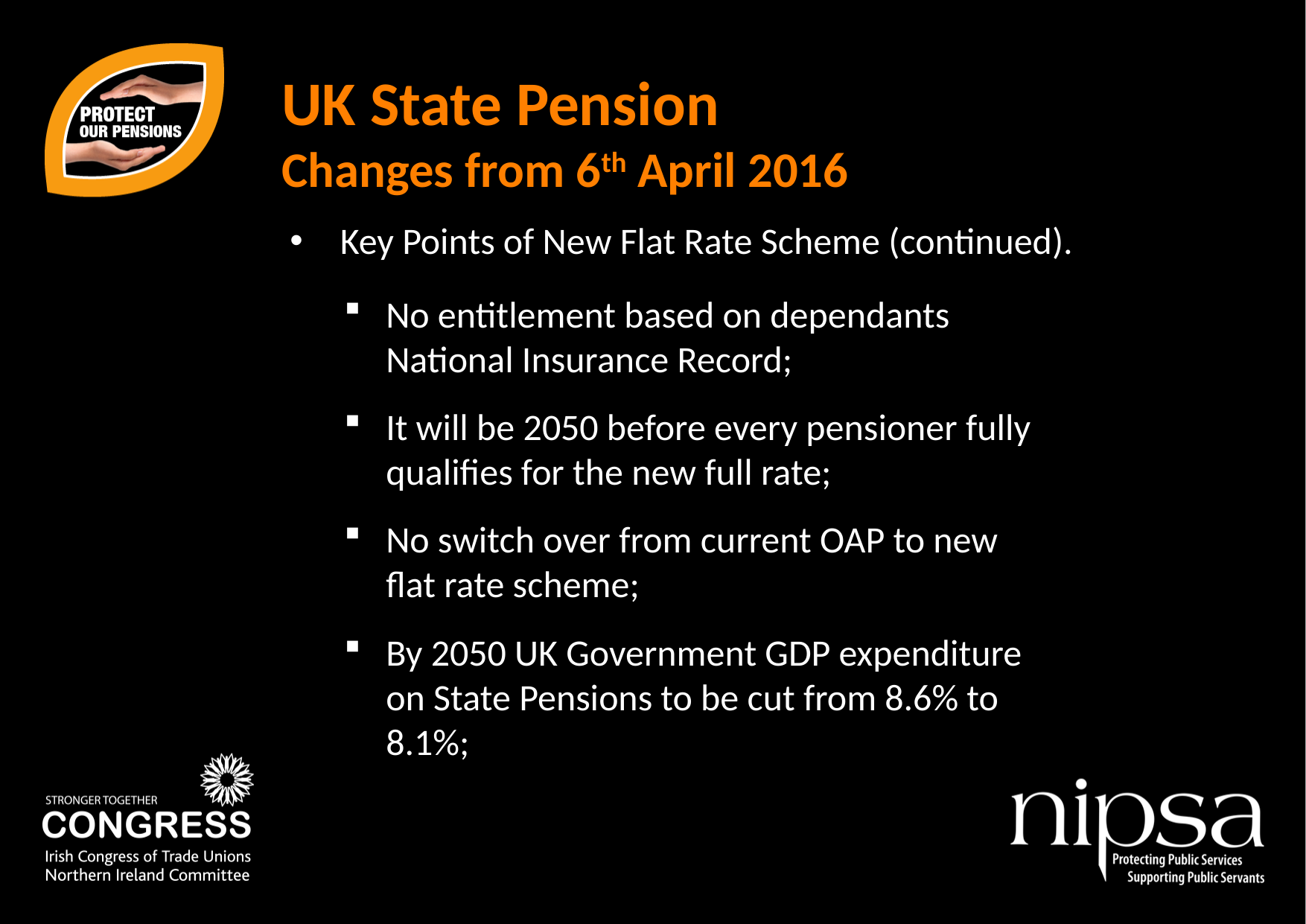

UK State Pension
Changes from 6th April 2016

 Key Points of New Flat Rate Scheme (continued).
No entitlement based on dependants National Insurance Record;
It will be 2050 before every pensioner fully
qualifies for the new full rate;
No switch over from current OAP to new
flat rate scheme;
By 2050 UK Government GDP expenditure
on State Pensions to be cut from 8.6% to 8.1%;